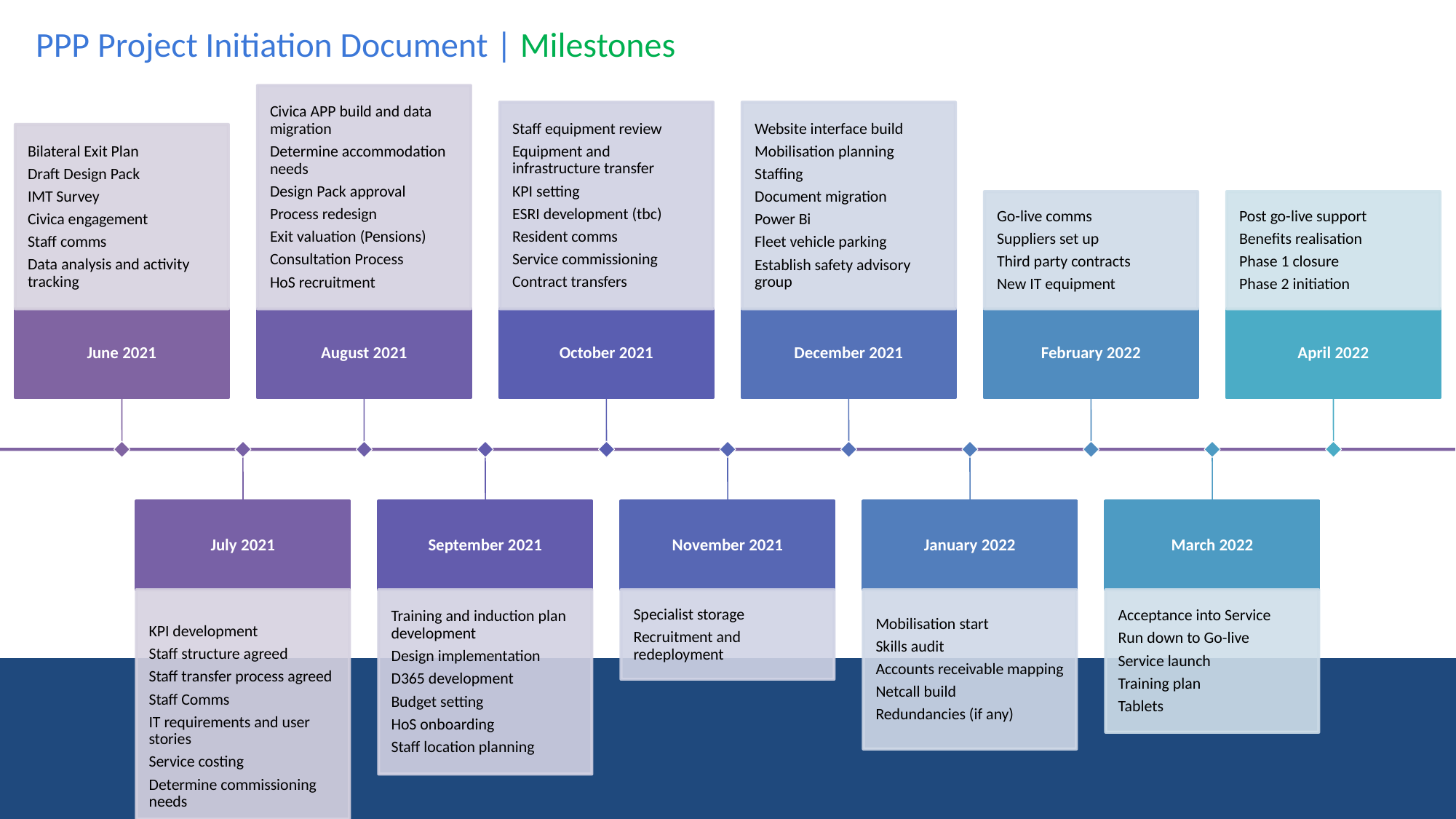

# PPP Project Initiation Document | Milestones
June 2021
Bilateral Exit Plan
Draft Design Pack
IMT Survey
Civica engagement
Staff comms
Data analysis and activity tracking
July 2021

KPI development
Staff structure agreed
Staff transfer process agreed
Staff Comms
IT requirements and user stories
Service costing
Determine commissioning needs
August 2021
Civica APP build and data migration
Determine accommodation needs
Design Pack approval
Process redesign
Exit valuation (Pensions)
Consultation Process
HoS recruitment
September 2021
Training and induction plan development
Design implementation
D365 development
Budget setting
HoS onboarding
Staff location planning
October 2021
Staff equipment review
Equipment and infrastructure transfer
KPI setting
ESRI development (tbc)
Resident comms
Service commissioning
Contract transfers
November 2021
Specialist storage
Recruitment and redeployment
December 2021
Website interface build
Mobilisation planning
Staffing
Document migration
Power Bi
Fleet vehicle parking
Establish safety advisory group
January 2022
Mobilisation start
Skills audit
Accounts receivable mapping
Netcall build
Redundancies (if any)
February 2022
Go-live comms
Suppliers set up
Third party contracts
New IT equipment
March 2022
Acceptance into Service
Run down to Go-live
Service launch
Training plan
Tablets
April 2022
Post go-live support
Benefits realisation
Phase 1 closure
Phase 2 initiation